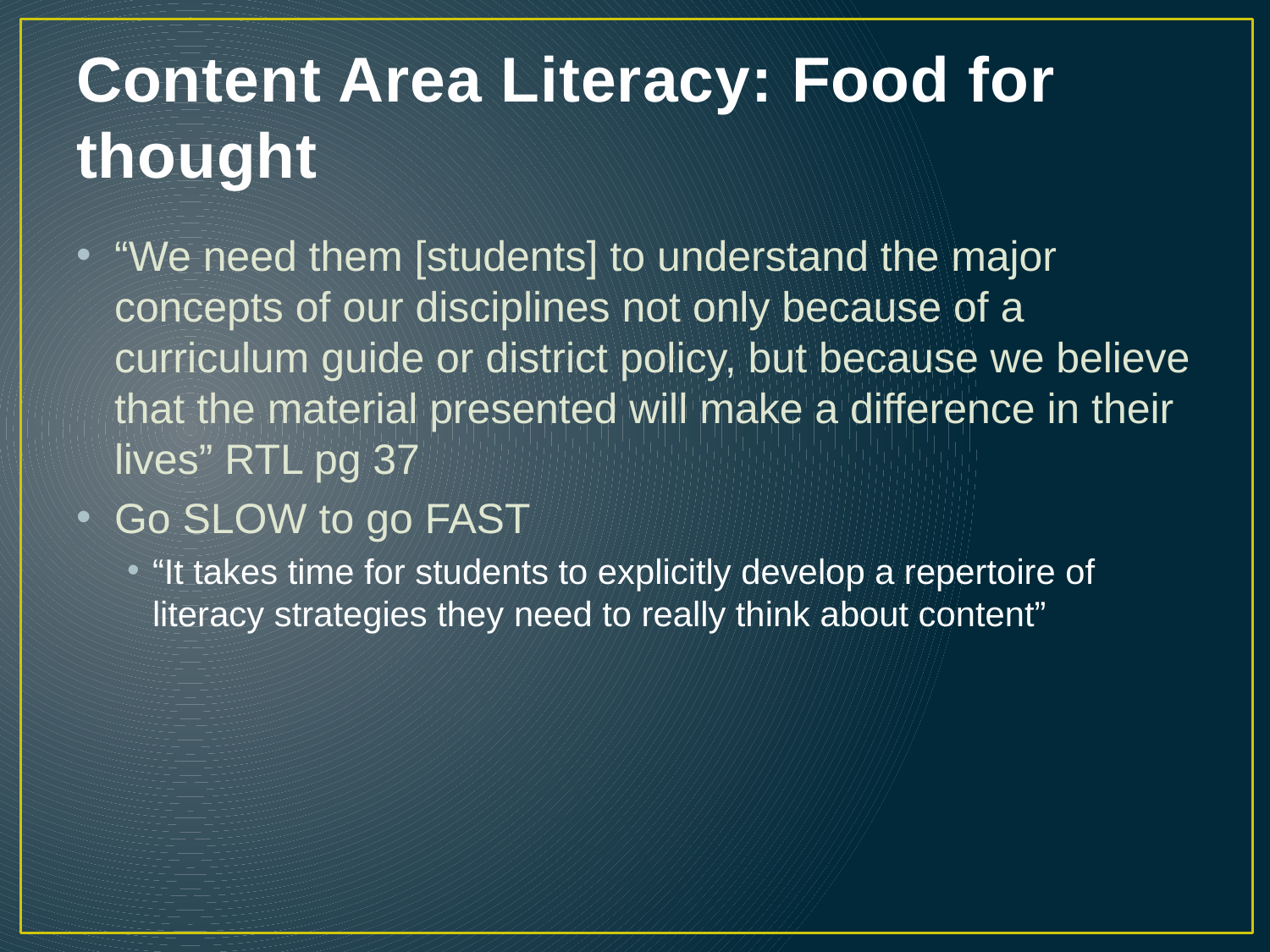

# Content Area Literacy: Food for thought
“We need them [students] to understand the major concepts of our disciplines not only because of a curriculum guide or district policy, but because we believe that the material presented will make a difference in their lives” RTL pg 37
Go SLOW to go FAST
“It takes time for students to explicitly develop a repertoire of literacy strategies they need to really think about content”